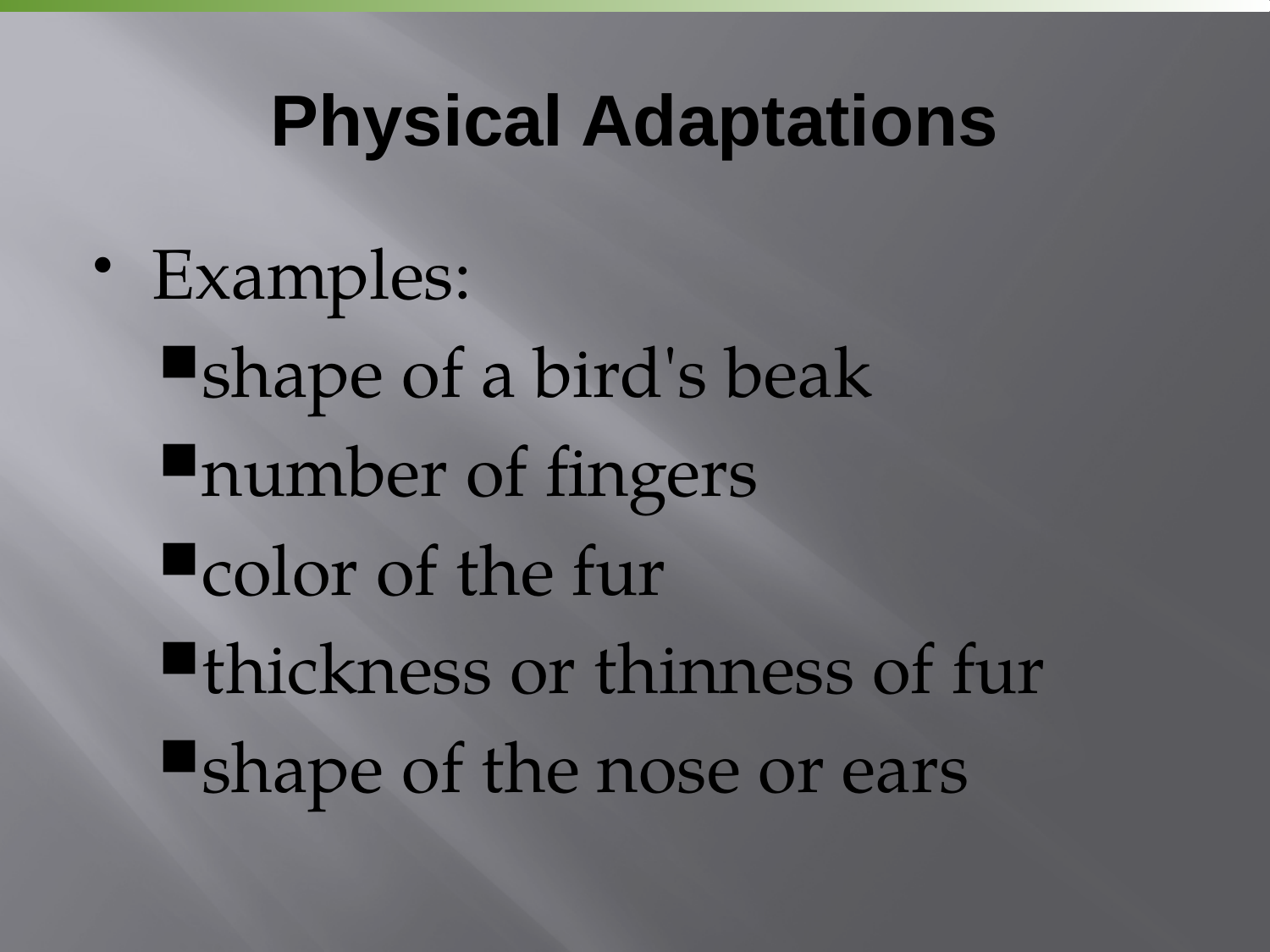

# Physical Adaptations
Examples:
shape of a bird's beak
number of fingers
color of the fur
thickness or thinness of fur
shape of the nose or ears